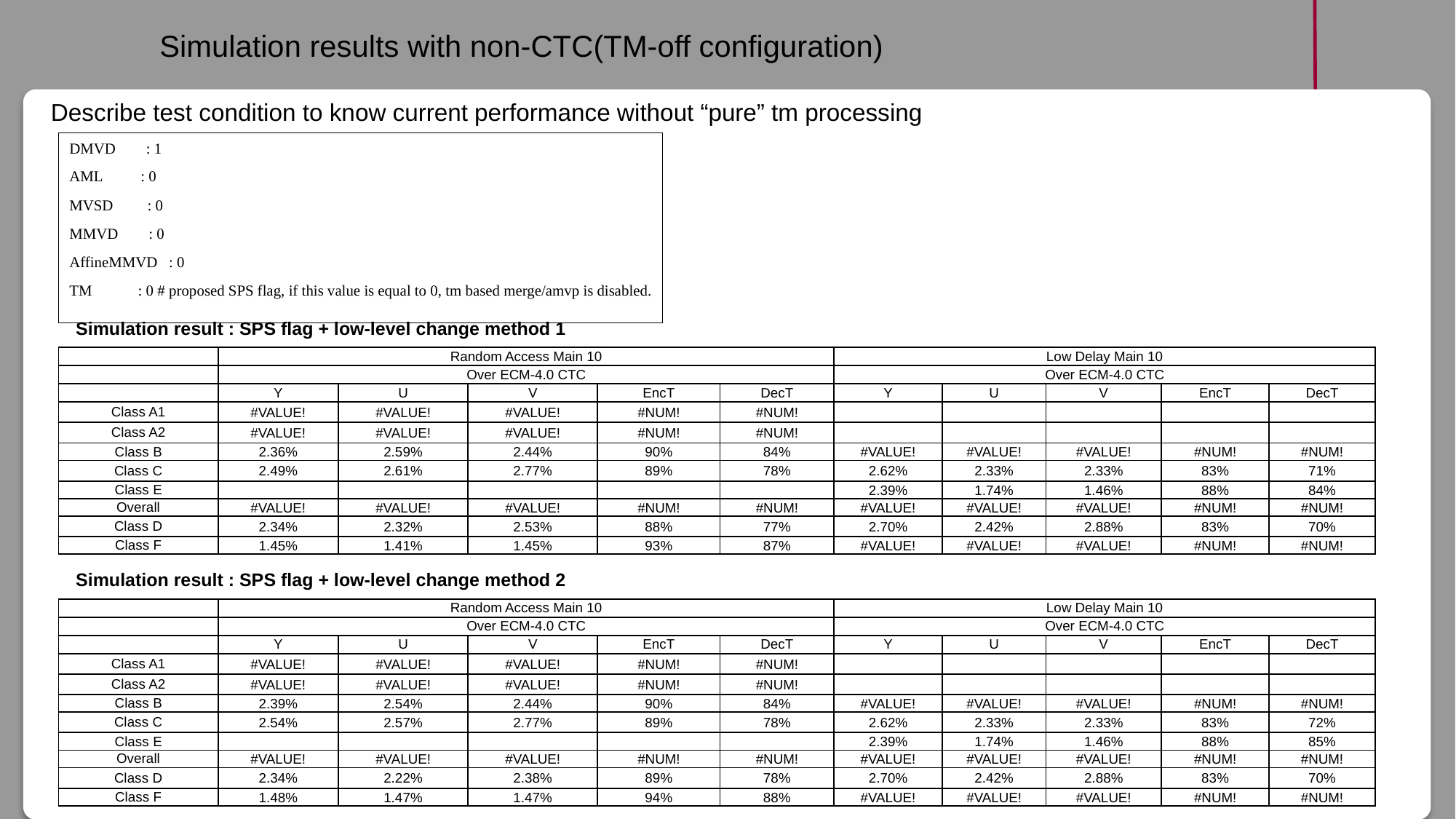

Simulation results with non-CTC(TM-off configuration)
ind
Describe test condition to know current performance without “pure” tm processing
DMVD        : 1
AML          : 0
MVSD         : 0
MMVD        : 0
AffineMMVD   : 0
TM            : 0 # proposed SPS flag, if this value is equal to 0, tm based merge/amvp is disabled.
Simulation result : SPS flag + low-level change method 1
|  | Random Access Main 10 |  |  |  |  | Low Delay Main 10 |  |  |  |  |
| --- | --- | --- | --- | --- | --- | --- | --- | --- | --- | --- |
|  | Over ECM-4.0 CTC |  |  |  |  | Over ECM-4.0 CTC |  |  |  |  |
|  | Y | U | V | EncT | DecT | Y | U | V | EncT | DecT |
| Class A1 | #VALUE! | #VALUE! | #VALUE! | #NUM! | #NUM! |  |  |  |  |  |
| Class A2 | #VALUE! | #VALUE! | #VALUE! | #NUM! | #NUM! |  |  |  |  |  |
| Class B | 2.36% | 2.59% | 2.44% | 90% | 84% | #VALUE! | #VALUE! | #VALUE! | #NUM! | #NUM! |
| Class C | 2.49% | 2.61% | 2.77% | 89% | 78% | 2.62% | 2.33% | 2.33% | 83% | 71% |
| Class E |  |  |  |  |  | 2.39% | 1.74% | 1.46% | 88% | 84% |
| Overall | #VALUE! | #VALUE! | #VALUE! | #NUM! | #NUM! | #VALUE! | #VALUE! | #VALUE! | #NUM! | #NUM! |
| Class D | 2.34% | 2.32% | 2.53% | 88% | 77% | 2.70% | 2.42% | 2.88% | 83% | 70% |
| Class F | 1.45% | 1.41% | 1.45% | 93% | 87% | #VALUE! | #VALUE! | #VALUE! | #NUM! | #NUM! |
Simulation result : SPS flag + low-level change method 2
|  | Random Access Main 10 |  |  |  |  | Low Delay Main 10 |  |  |  |  |
| --- | --- | --- | --- | --- | --- | --- | --- | --- | --- | --- |
|  | Over ECM-4.0 CTC |  |  |  |  | Over ECM-4.0 CTC |  |  |  |  |
|  | Y | U | V | EncT | DecT | Y | U | V | EncT | DecT |
| Class A1 | #VALUE! | #VALUE! | #VALUE! | #NUM! | #NUM! |  |  |  |  |  |
| Class A2 | #VALUE! | #VALUE! | #VALUE! | #NUM! | #NUM! |  |  |  |  |  |
| Class B | 2.39% | 2.54% | 2.44% | 90% | 84% | #VALUE! | #VALUE! | #VALUE! | #NUM! | #NUM! |
| Class C | 2.54% | 2.57% | 2.77% | 89% | 78% | 2.62% | 2.33% | 2.33% | 83% | 72% |
| Class E |  |  |  |  |  | 2.39% | 1.74% | 1.46% | 88% | 85% |
| Overall | #VALUE! | #VALUE! | #VALUE! | #NUM! | #NUM! | #VALUE! | #VALUE! | #VALUE! | #NUM! | #NUM! |
| Class D | 2.34% | 2.22% | 2.38% | 89% | 78% | 2.70% | 2.42% | 2.88% | 83% | 70% |
| Class F | 1.48% | 1.47% | 1.47% | 94% | 88% | #VALUE! | #VALUE! | #VALUE! | #NUM! | #NUM! |